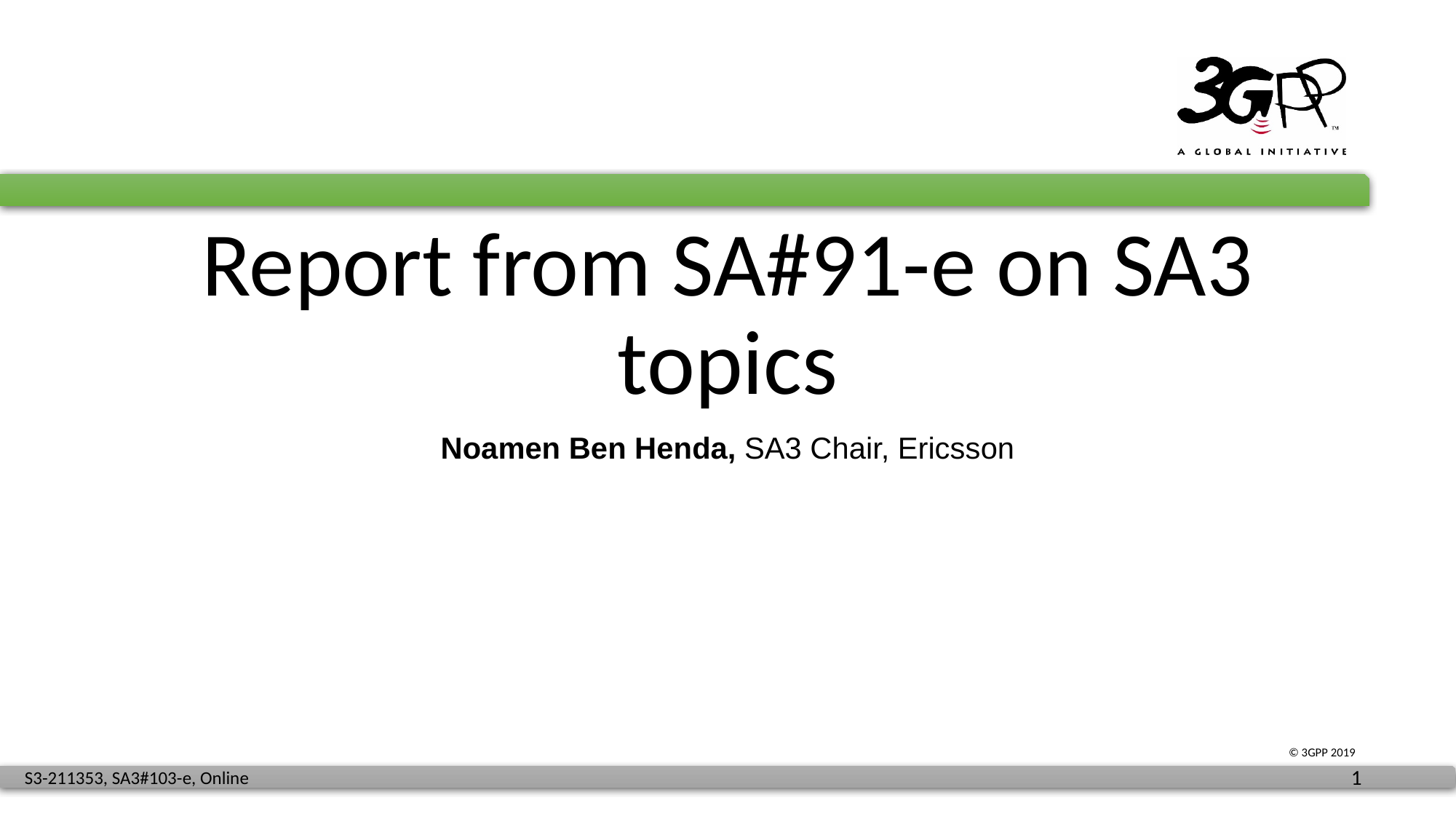

# Report from SA#91-e on SA3 topics
Noamen Ben Henda, SA3 Chair, Ericsson